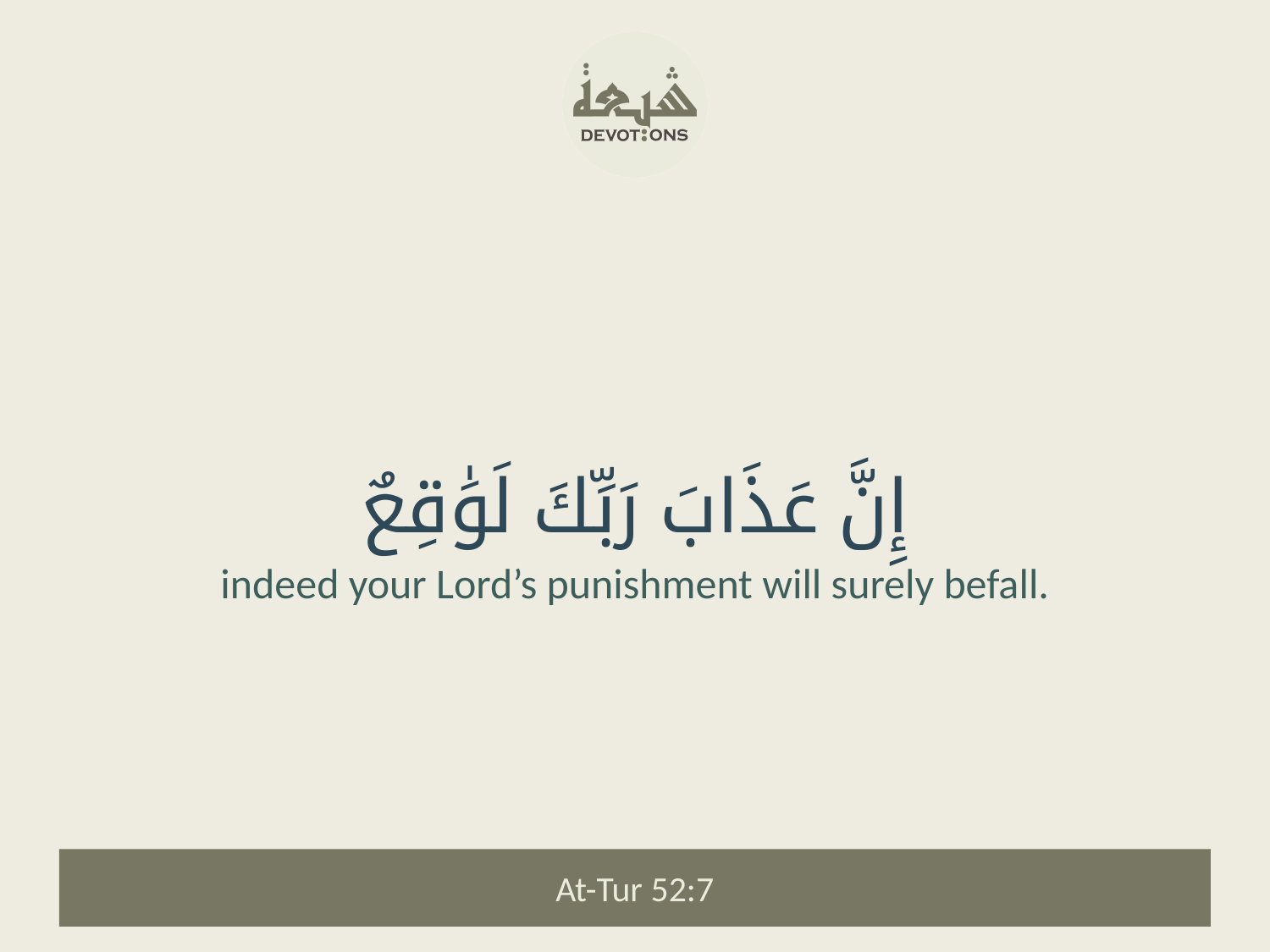

إِنَّ عَذَابَ رَبِّكَ لَوَٰقِعٌ
indeed your Lord’s punishment will surely befall.
At-Tur 52:7